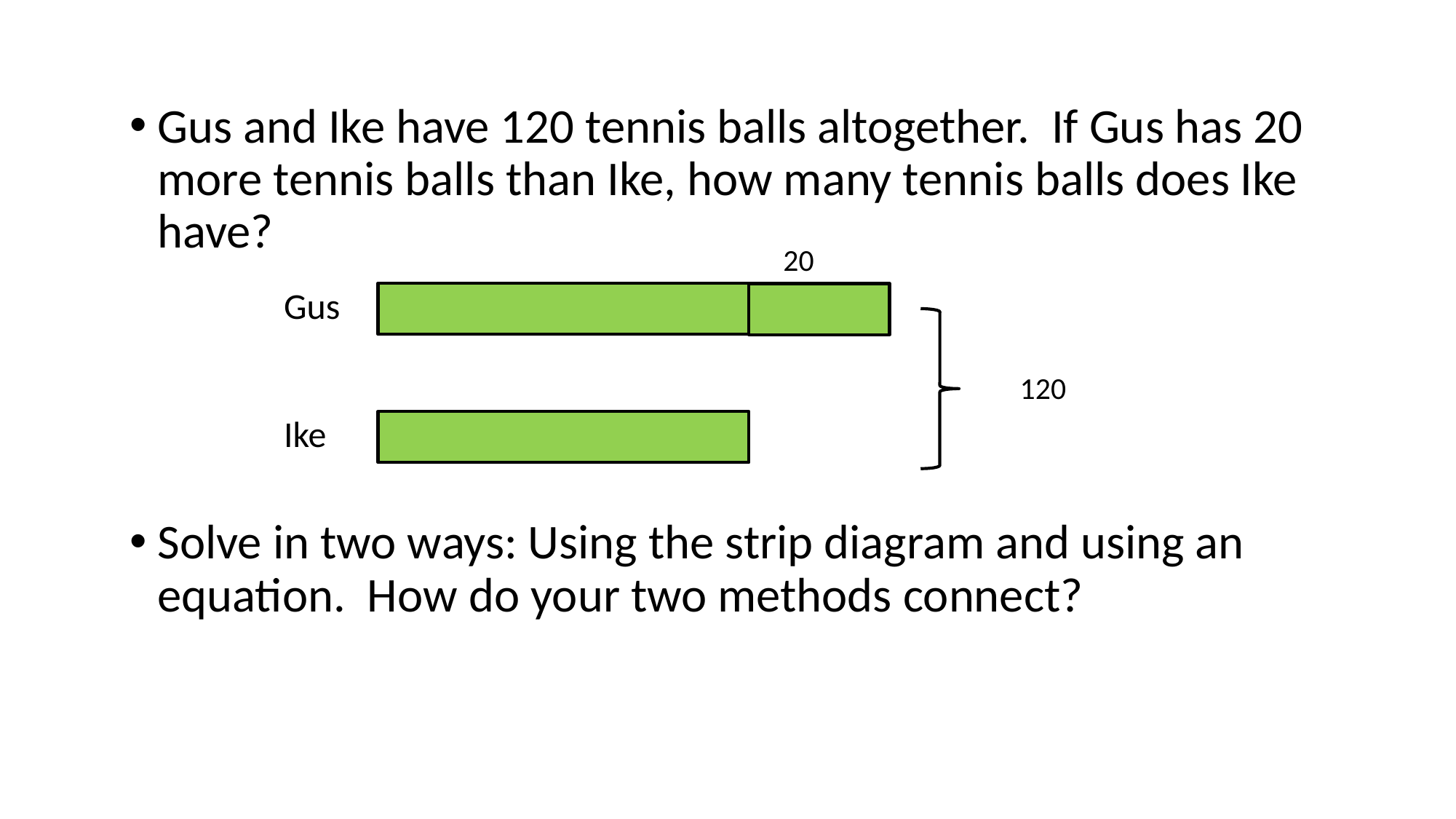

Gus and Ike have 120 tennis balls altogether.  If Gus has 20 more tennis balls than Ike, how many tennis balls does Ike have?

Solve in two ways: Using the strip diagram and using an equation.  How do your two methods connect?
20
Gus

120
Ike